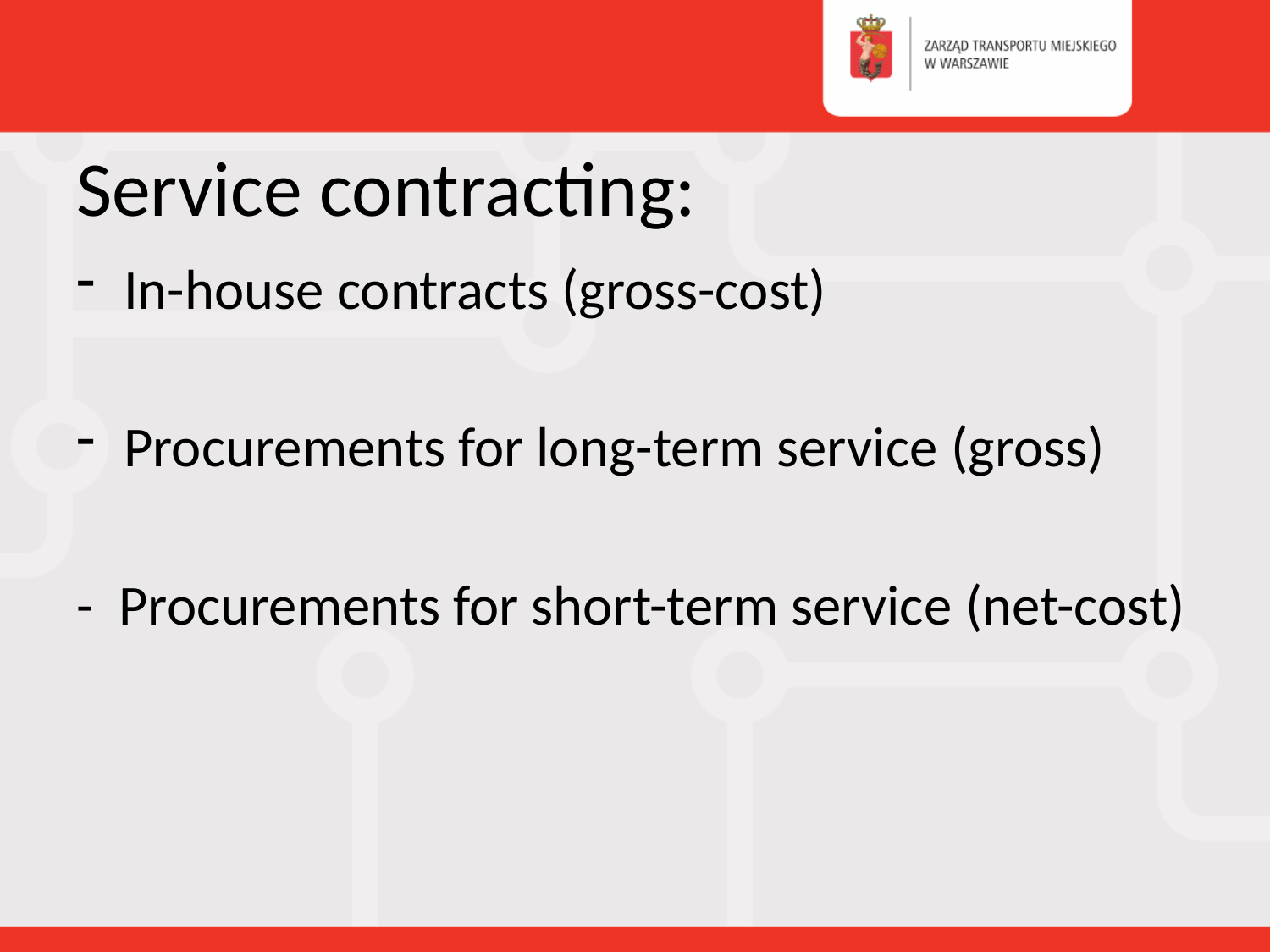

# Service contracting:
In-house contracts (gross-cost)

Procurements for long-term service (gross)

-  Procurements for short-term service (net-cost)